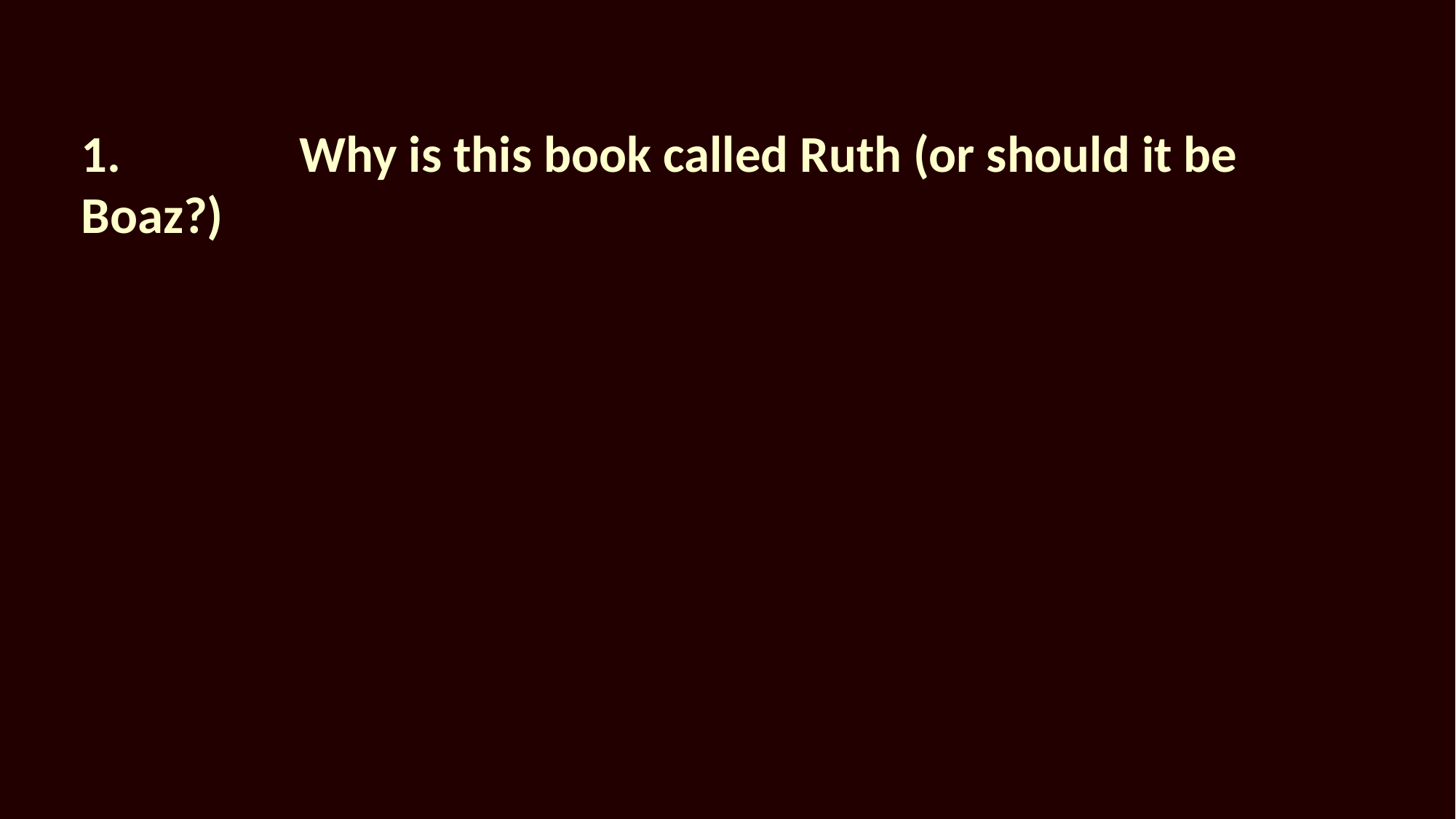

1.		Why is this book called Ruth (or should it be Boaz?)